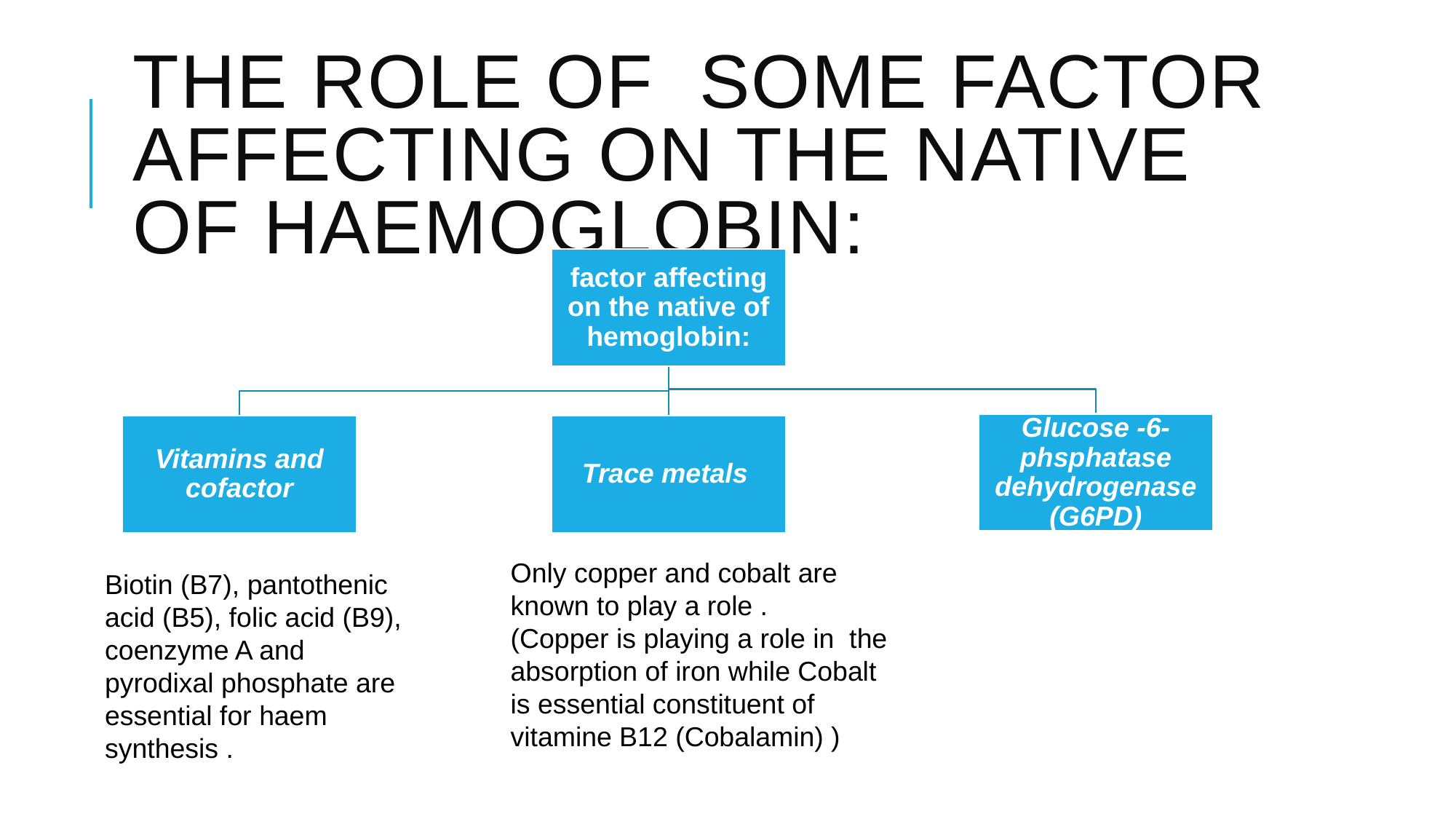

# The role of  some factor affecting on the native of haemoglobin:
factor affecting on the native of hemoglobin:
Vitamins and cofactor
Trace metals
Glucose -6-phsphatase dehydrogenase (G6PD)
Only copper and cobalt are known to play a role .
(Copper is playing a role in  the absorption of iron while Cobalt is essential constituent of vitamine B12 (Cobalamin) )
Biotin (B7), pantothenic acid (B5), folic acid (B9), coenzyme A and pyrodixal phosphate are essential for haem synthesis .